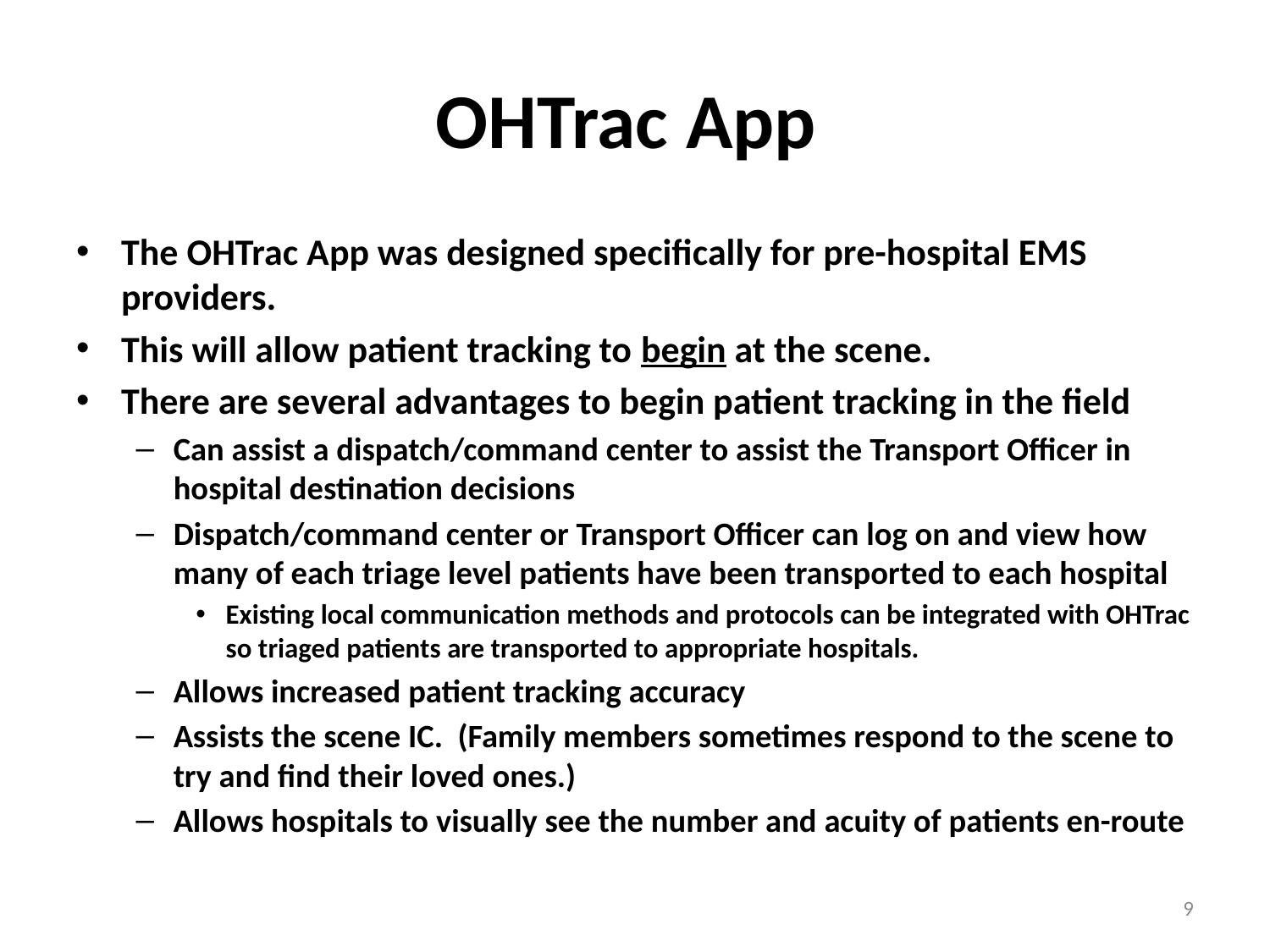

# OHTrac App
The OHTrac App was designed specifically for pre-hospital EMS providers.
This will allow patient tracking to begin at the scene.
There are several advantages to begin patient tracking in the field
Can assist a dispatch/command center to assist the Transport Officer in hospital destination decisions
Dispatch/command center or Transport Officer can log on and view how many of each triage level patients have been transported to each hospital
Existing local communication methods and protocols can be integrated with OHTrac so triaged patients are transported to appropriate hospitals.
Allows increased patient tracking accuracy
Assists the scene IC.  (Family members sometimes respond to the scene to try and find their loved ones.)
Allows hospitals to visually see the number and acuity of patients en-route

9